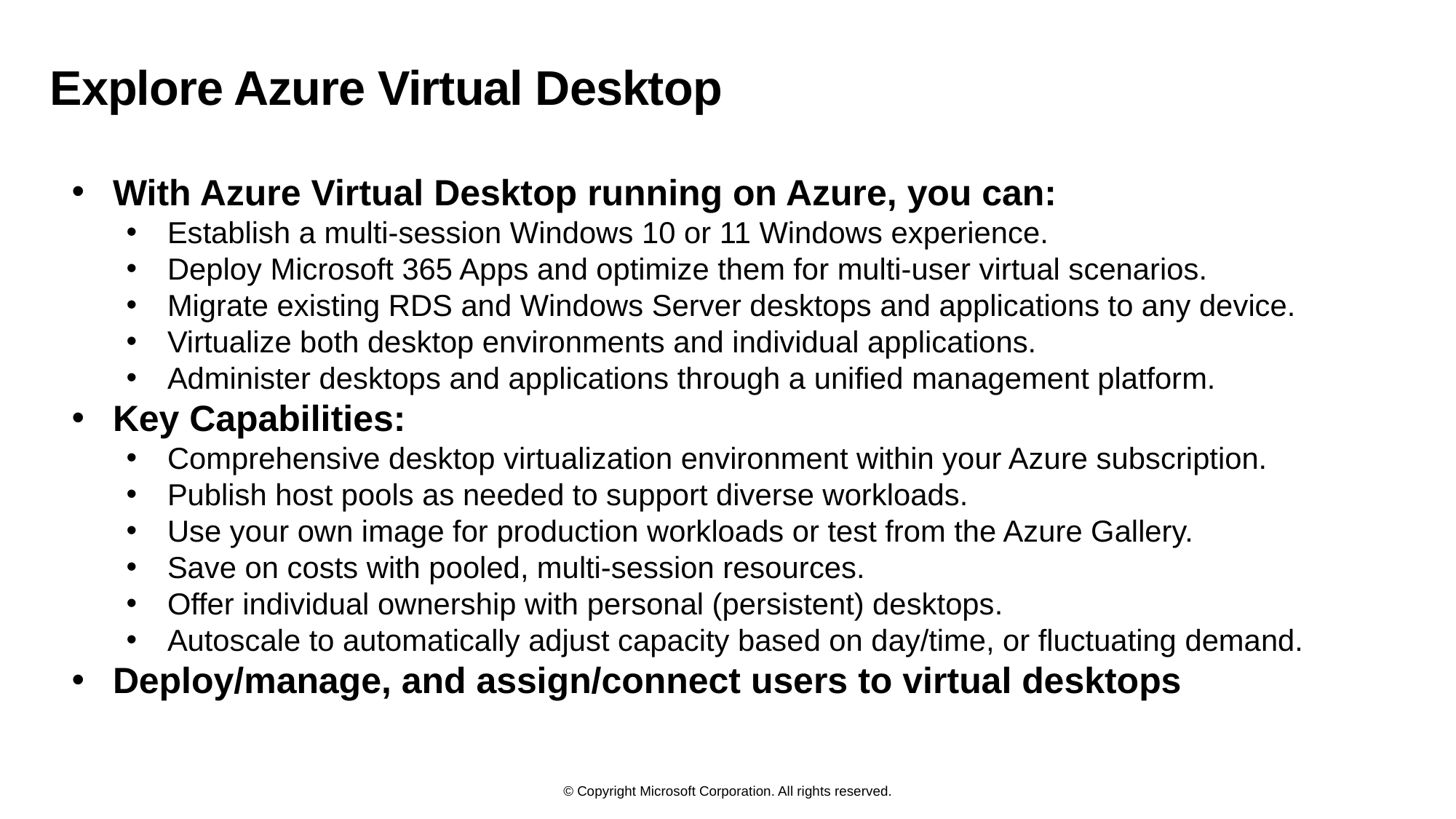

# Explore Azure Virtual Desktop
With Azure Virtual Desktop running on Azure, you can:
Establish a multi-session Windows 10 or 11 Windows experience.
Deploy Microsoft 365 Apps and optimize them for multi-user virtual scenarios.
Migrate existing RDS and Windows Server desktops and applications to any device.
Virtualize both desktop environments and individual applications.
Administer desktops and applications through a unified management platform.
Key Capabilities:
Comprehensive desktop virtualization environment within your Azure subscription.
Publish host pools as needed to support diverse workloads.
Use your own image for production workloads or test from the Azure Gallery.
Save on costs with pooled, multi-session resources.
Offer individual ownership with personal (persistent) desktops.
Autoscale to automatically adjust capacity based on day/time, or fluctuating demand.
Deploy/manage, and assign/connect users to virtual desktops